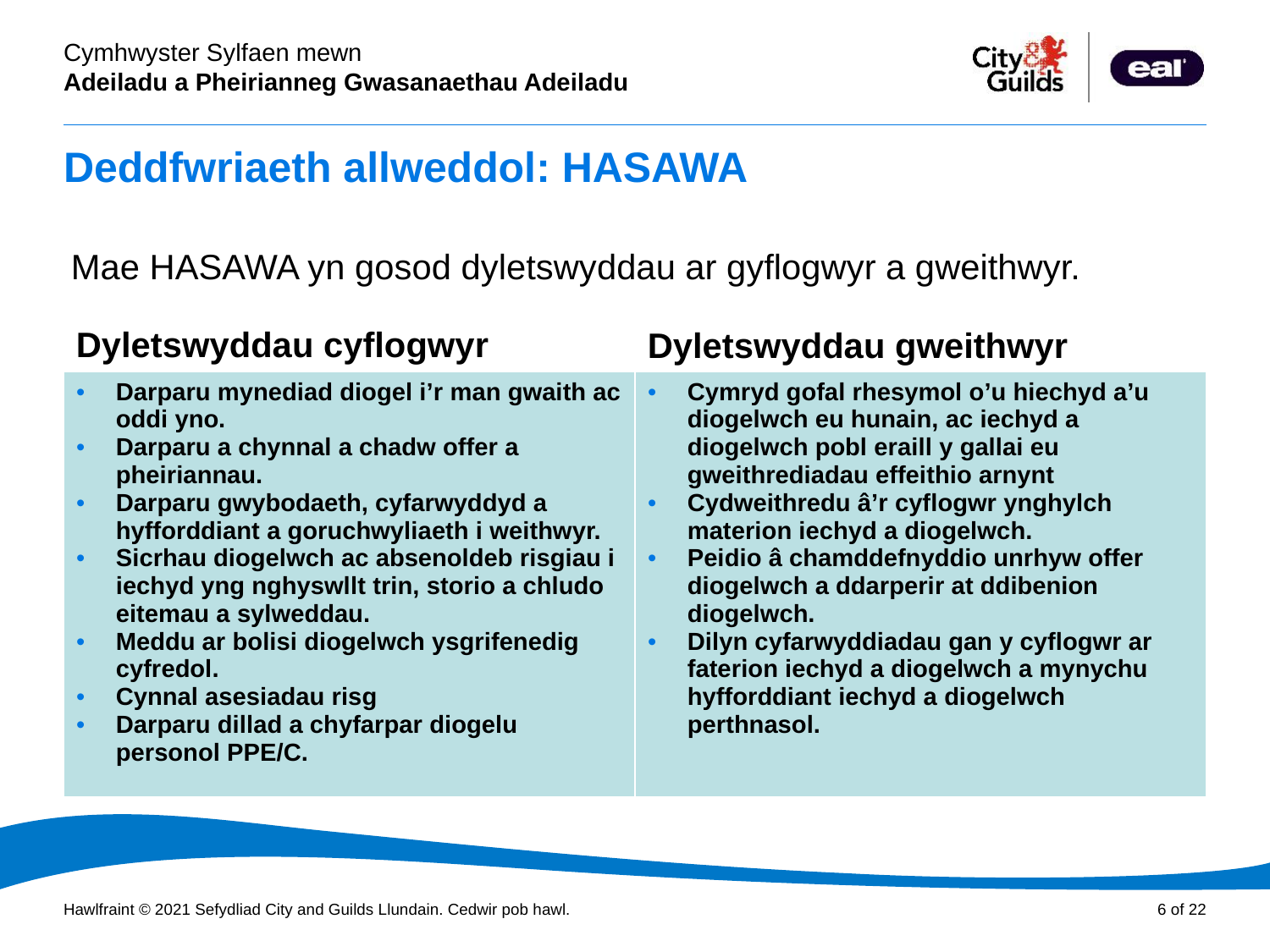

# Deddfwriaeth allweddol: HASAWA
Mae HASAWA yn gosod dyletswyddau ar gyflogwyr a gweithwyr.
Dyletswyddau cyflogwyr
Dyletswyddau gweithwyr
| Darparu mynediad diogel i’r man gwaith ac oddi yno. Darparu a chynnal a chadw offer a pheiriannau. Darparu gwybodaeth, cyfarwyddyd a hyfforddiant a goruchwyliaeth i weithwyr. Sicrhau diogelwch ac absenoldeb risgiau i iechyd yng nghyswllt trin, storio a chludo eitemau a sylweddau. Meddu ar bolisi diogelwch ysgrifenedig cyfredol. Cynnal asesiadau risg Darparu dillad a chyfarpar diogelu personol PPE/C. | Cymryd gofal rhesymol o’u hiechyd a’u diogelwch eu hunain, ac iechyd a diogelwch pobl eraill y gallai eu gweithrediadau effeithio arnynt Cydweithredu â’r cyflogwr ynghylch materion iechyd a diogelwch. Peidio â chamddefnyddio unrhyw offer diogelwch a ddarperir at ddibenion diogelwch. Dilyn cyfarwyddiadau gan y cyflogwr ar faterion iechyd a diogelwch a mynychu hyfforddiant iechyd a diogelwch perthnasol. |
| --- | --- |